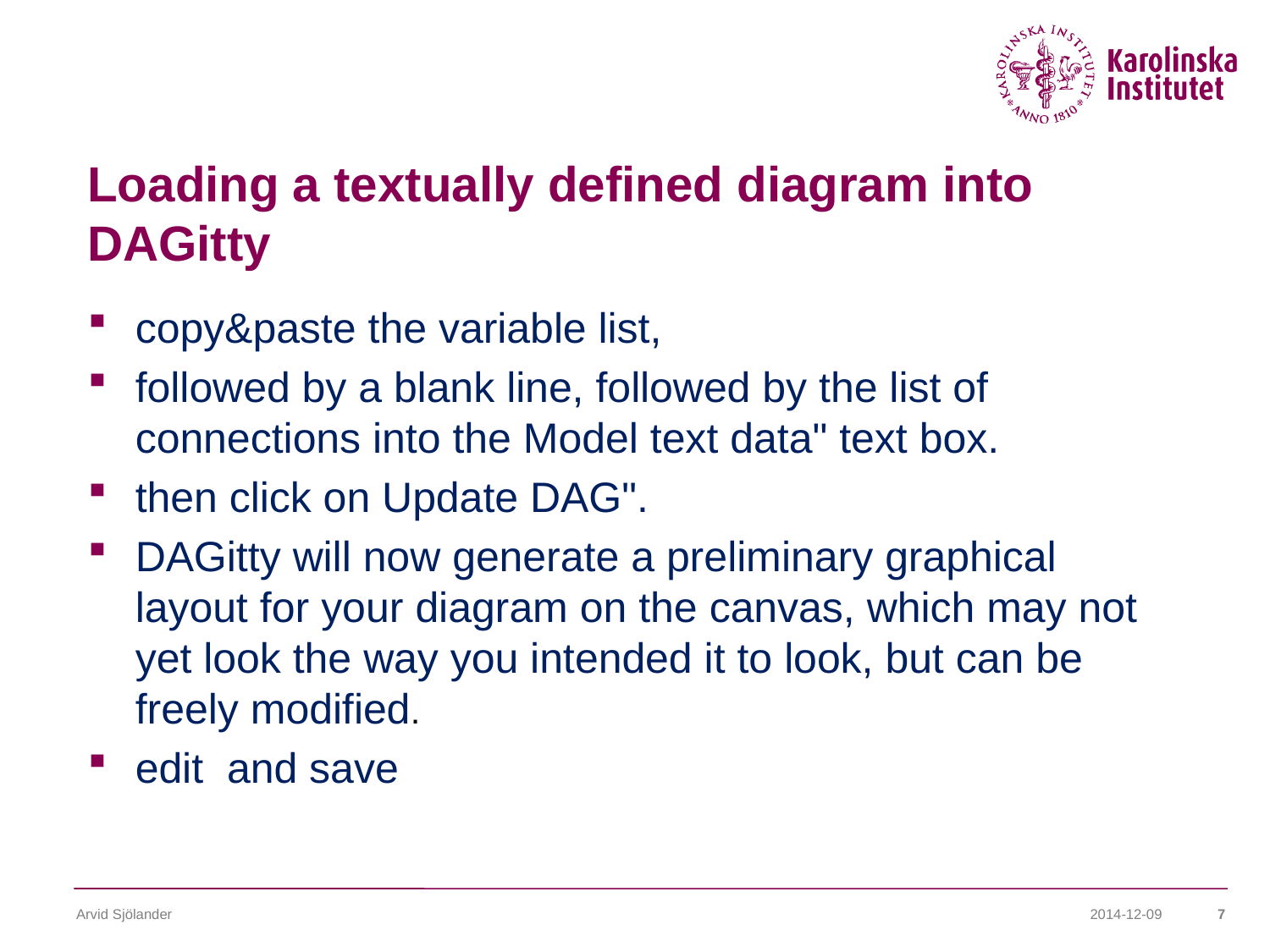

# Loading a textually defined diagram into DAGitty
copy&paste the variable list,
followed by a blank line, followed by the list of connections into the Model text data" text box.
then click on Update DAG".
DAGitty will now generate a preliminary graphical layout for your diagram on the canvas, which may not yet look the way you intended it to look, but can be freely modified.
edit  and save
Arvid Sjölander
2014-12-09
7